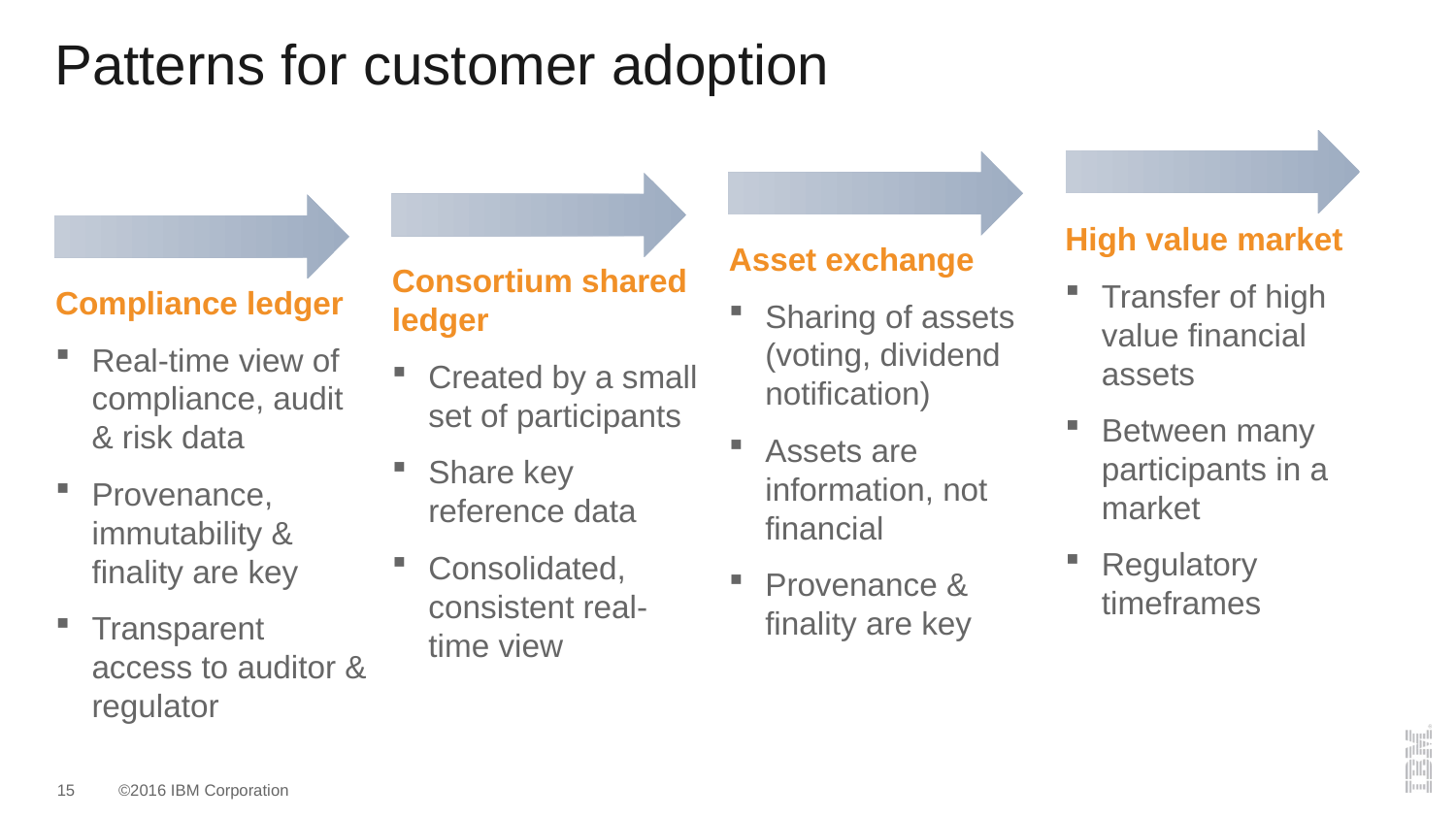

# Patterns for customer adoption

High value market
Transfer of high value financial assets
Between many participants in a market
Regulatory timeframes
Asset exchange
Sharing of assets (voting, dividend notification)
Assets are information, not financial
Provenance & finality are key
Consortium shared ledger
Created by a small set of participants
Share key reference data
Consolidated, consistent real-time view
Compliance ledger
Real-time view of compliance, audit & risk data
Provenance, immutability & finality are key
Transparent access to auditor & regulator